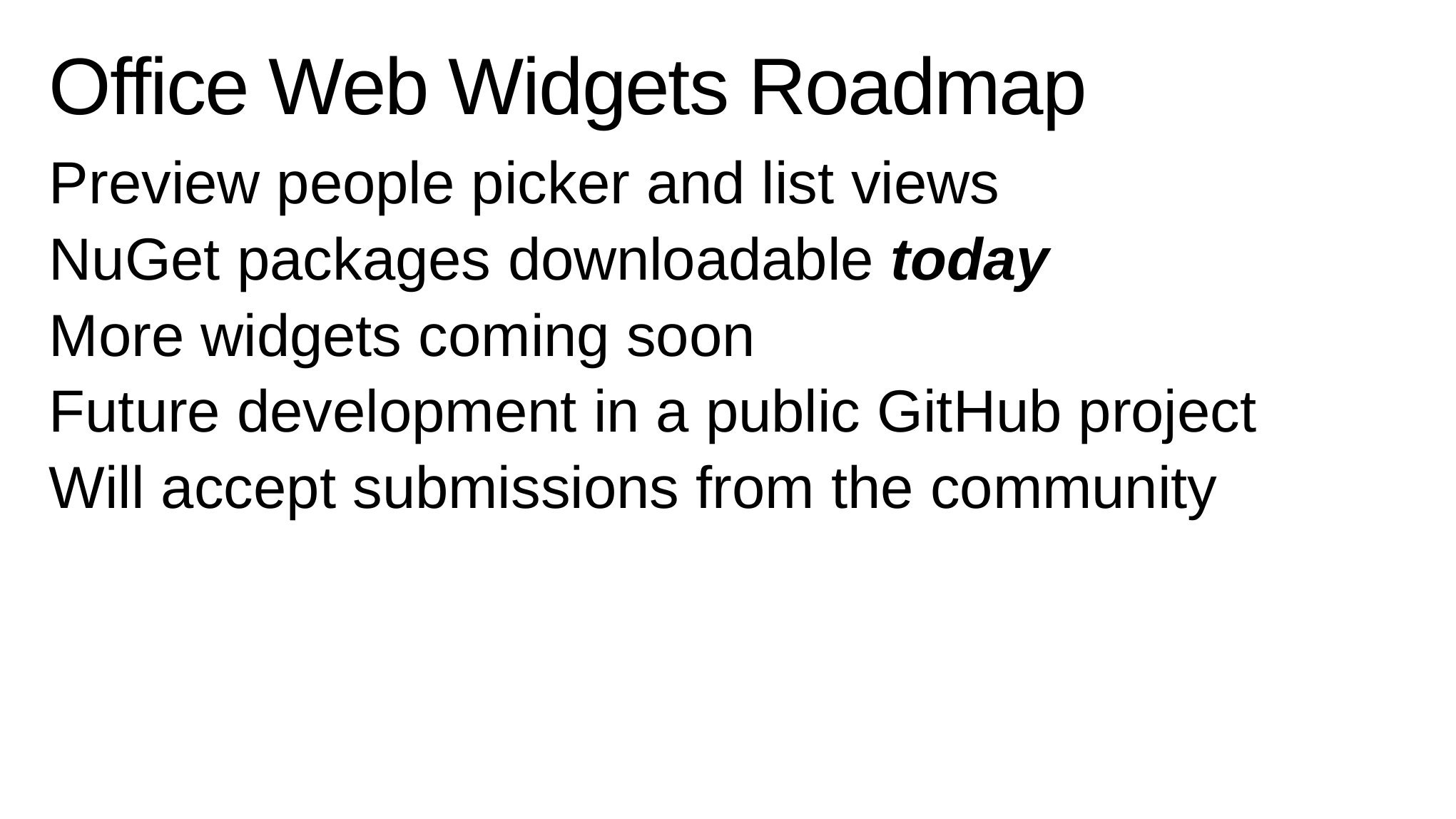

# Office Web Widgets Roadmap
Preview people picker and list views
NuGet packages downloadable today
More widgets coming soon
Future development in a public GitHub project
Will accept submissions from the community